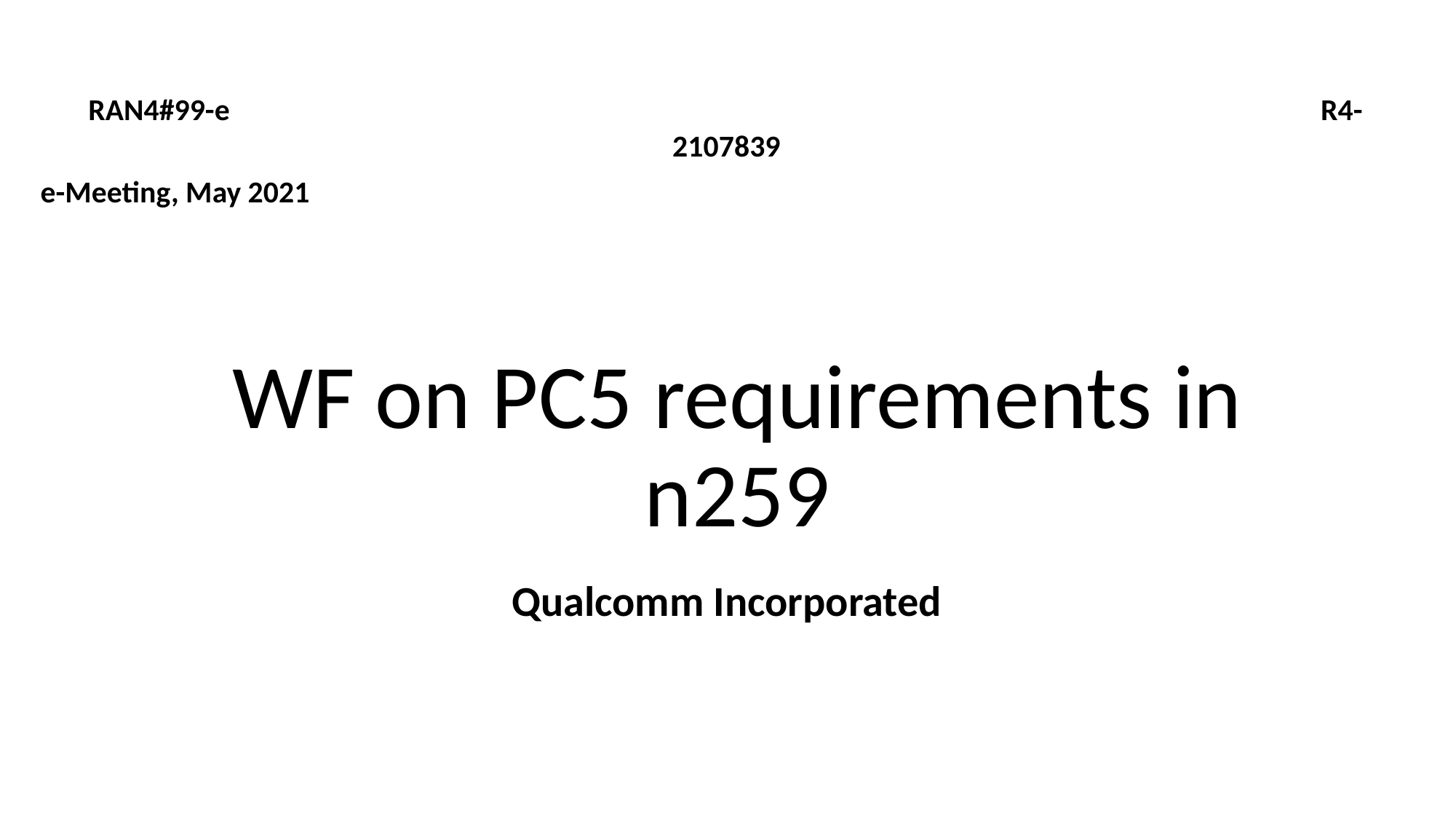

RAN4#99-e	                                                                                                                                                   R4-2107839
e-Meeting, May 2021
# WF on PC5 requirements in n259
Qualcomm Incorporated